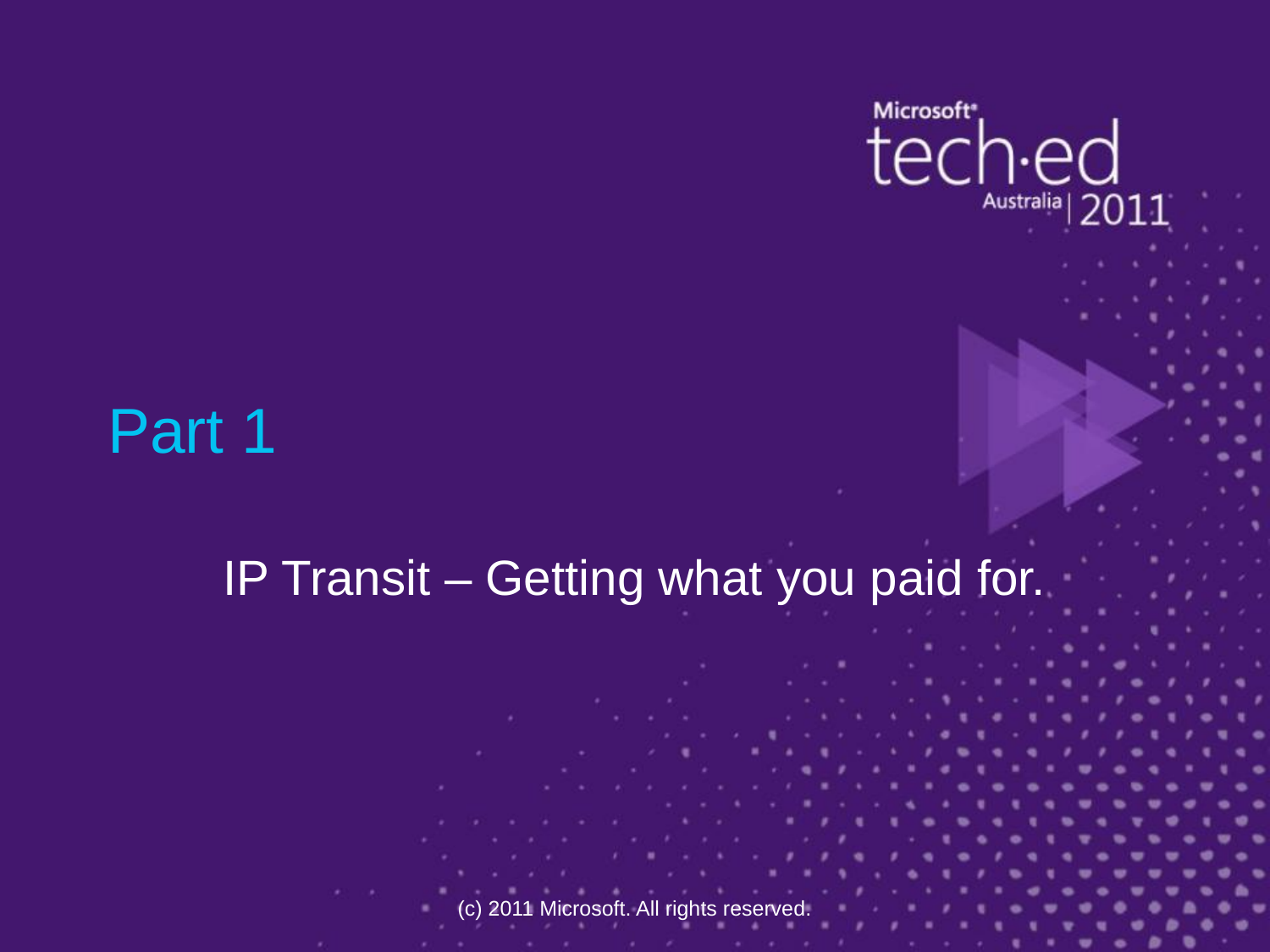

# Part 1
IP Transit – Getting what you paid for.
(c) 2011 Microsoft. All rights reserved.